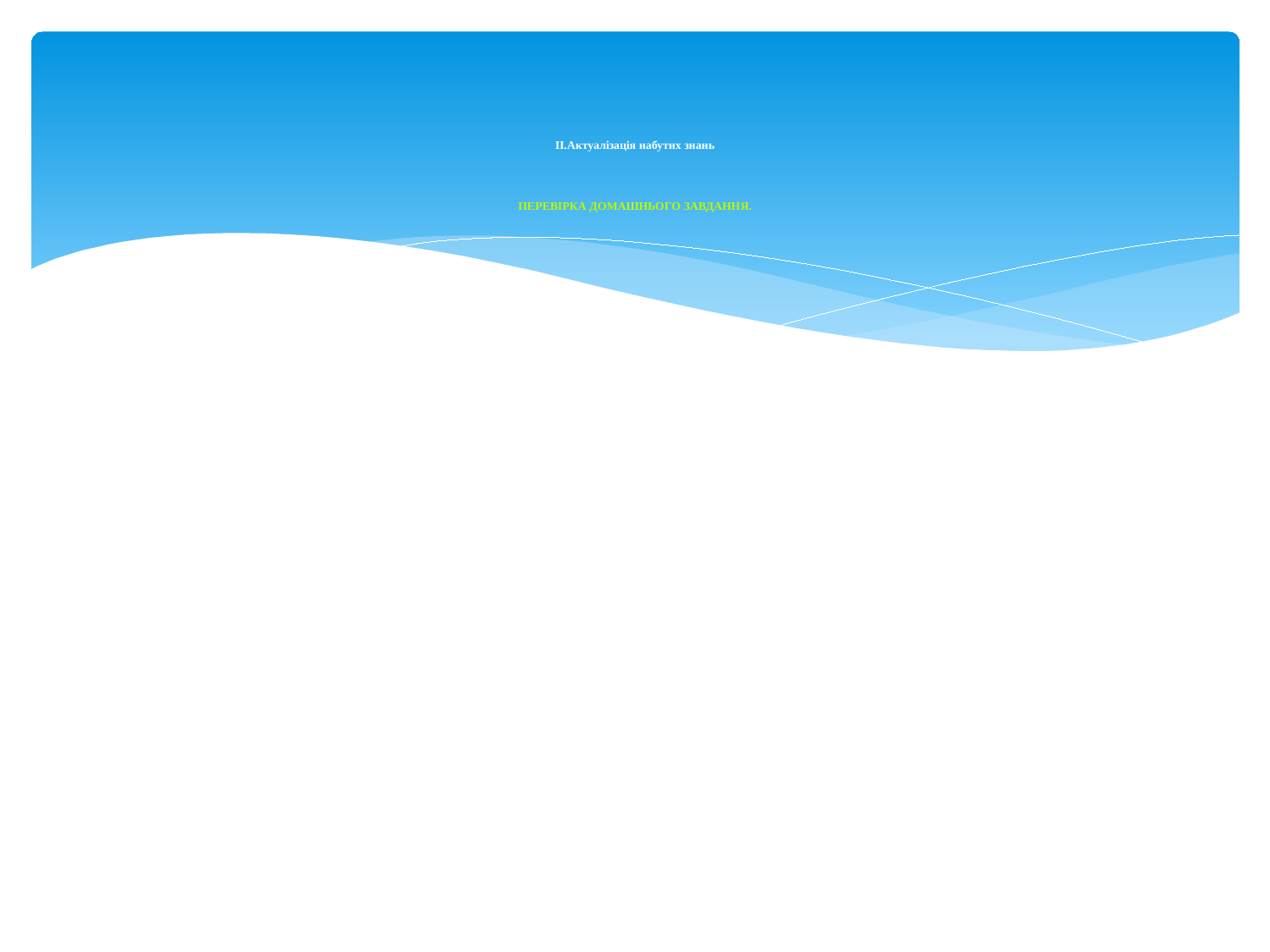

# ІІ.Актуалізація набутих знань Перевірка домашнього завдання.